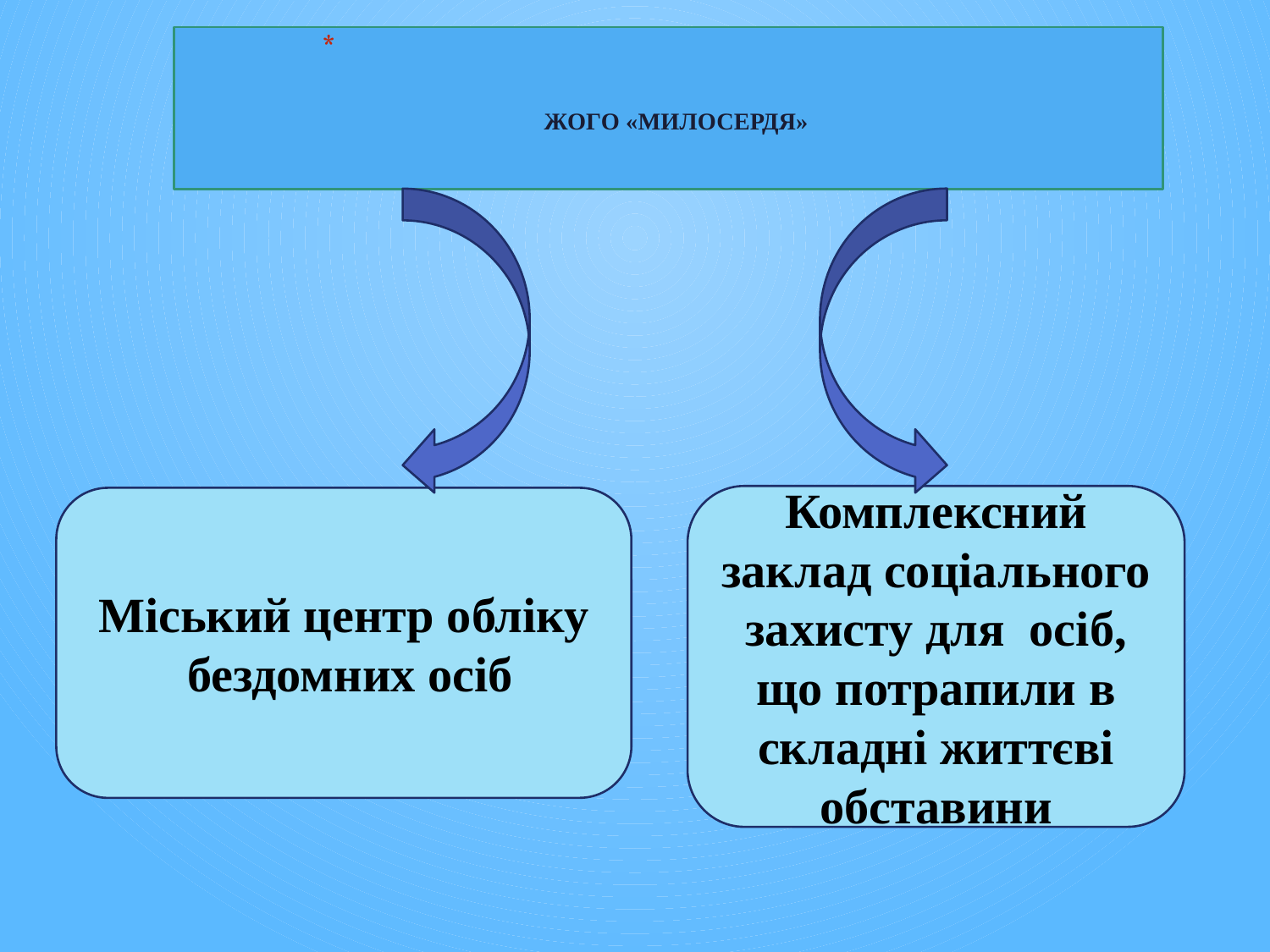

# ЖОГО «МИЛОСЕРДЯ»

Комплексний заклад соціального захисту для  осіб, що потрапили в складні життєві обставини
Міський центр обліку
 бездомних осіб

Міський центр обліку
бездомних осіб